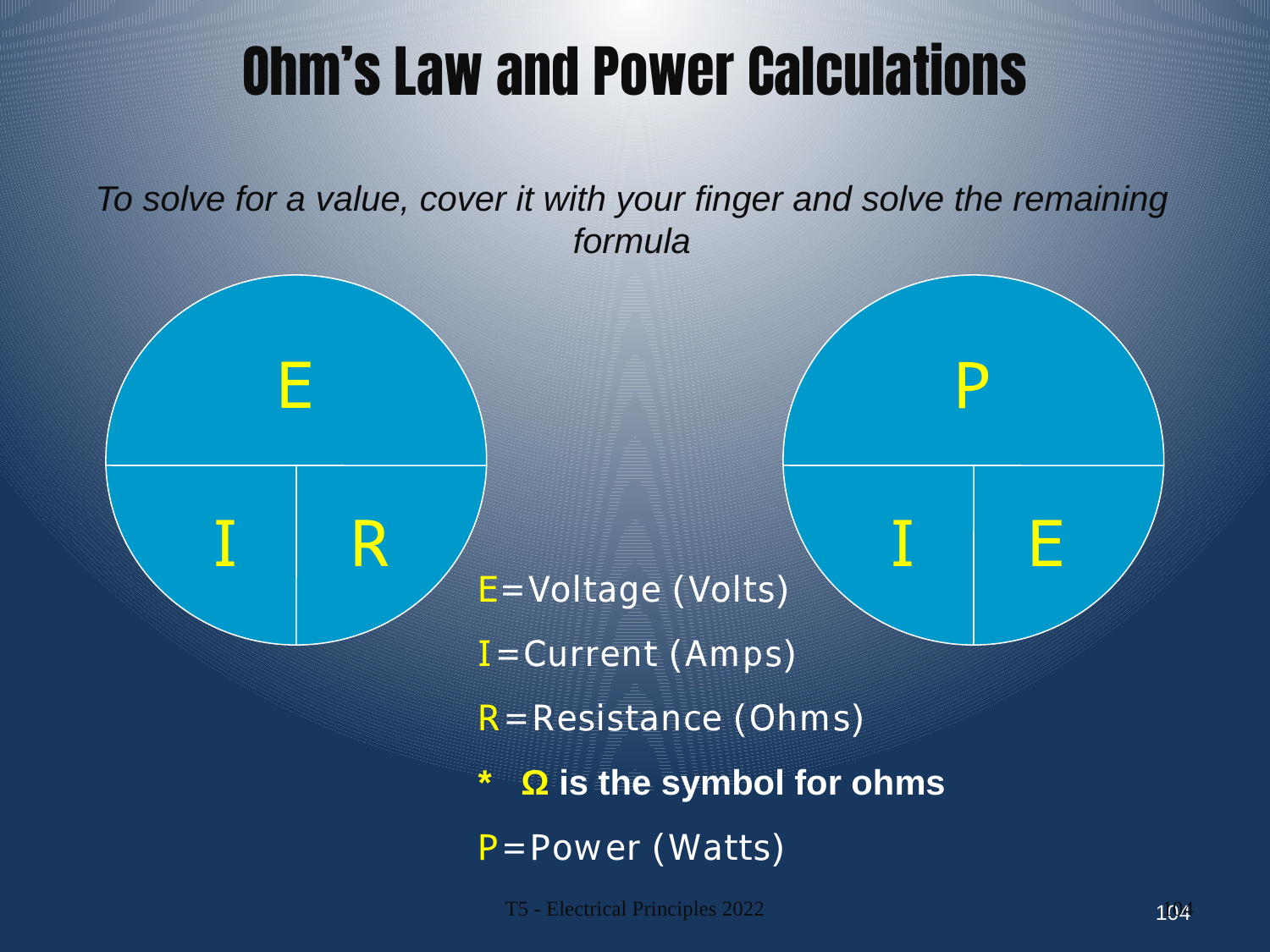

Ohm’s Law and Power Calculations
To solve for a value, cover it with your finger and solve the remaining formula

E
P
I
R
I
E
E=Voltage (Volts)
I=Current (Amps)
R=Resistance (Ohms)
*   Ω is the symbol for ohms
P=Power (Watts)
104
T5 - Electrical Principles 2022
104